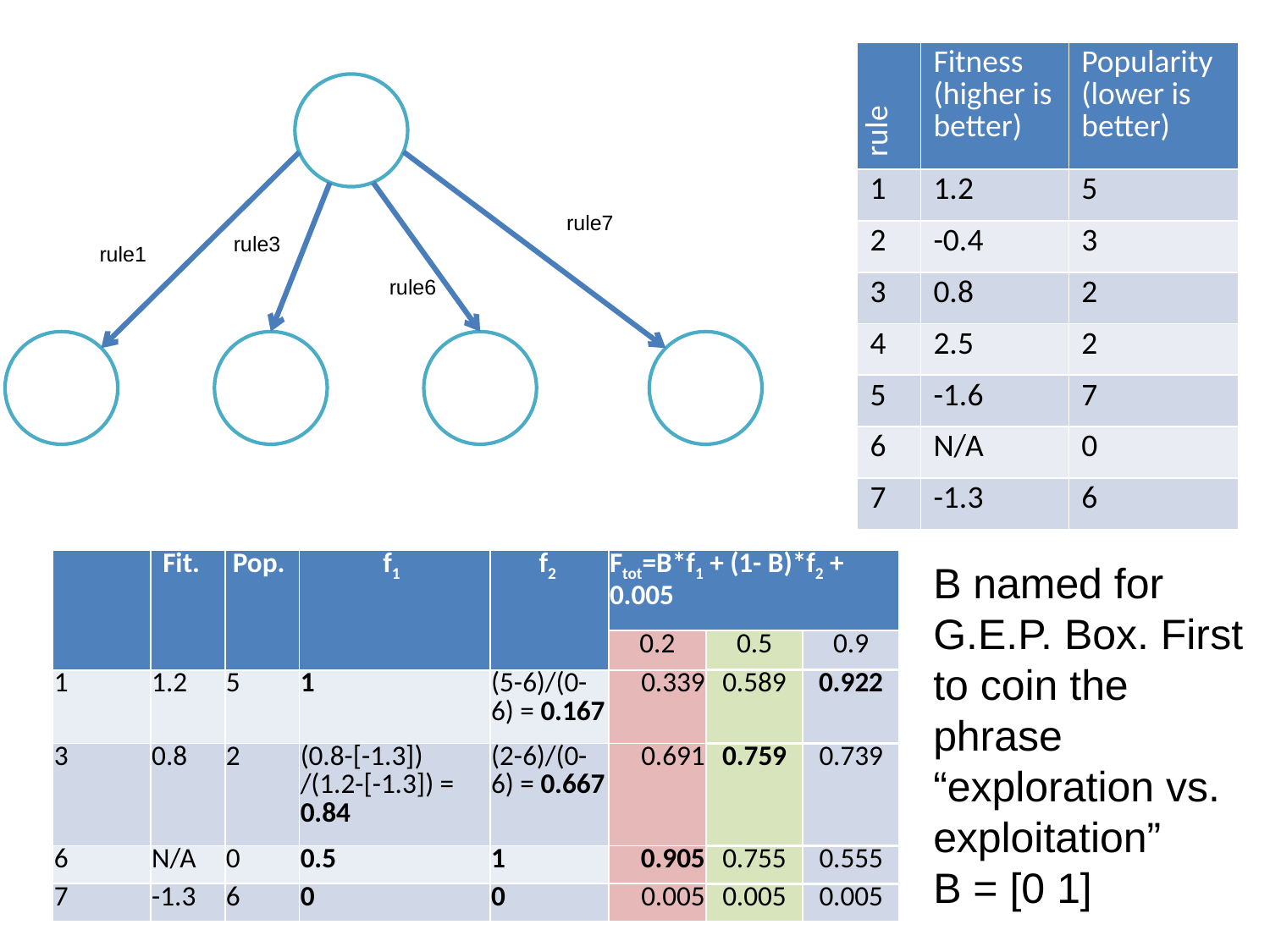

| rule | Fitness (higher is better) | Popularity (lower is better) |
| --- | --- | --- |
| 1 | 1.2 | 5 |
| 2 | -0.4 | 3 |
| 3 | 0.8 | 2 |
| 4 | 2.5 | 2 |
| 5 | -1.6 | 7 |
| 6 | N/A | 0 |
| 7 | -1.3 | 6 |

rule7
rule3
rule1
rule6

|  | Fit. | Pop. | f1 | f2 | Ftot=B\*f1 + (1- B)\*f2 + 0.005 |  |  |
| --- | --- | --- | --- | --- | --- | --- | --- |
|  |  |  |  |  | 0.2 | 0.5 | 0.9 |
| 1 | 1.2 | 5 | 1 | (5-6)/(0-6) = 0.167 | 0.339 | 0.589 | 0.922 |
| 3 | 0.8 | 2 | (0.8-[-1.3]) /(1.2-[-1.3]) = 0.84 | (2-6)/(0-6) = 0.667 | 0.691 | 0.759 | 0.739 |
| 6 | N/A | 0 | 0.5 | 1 | 0.905 | 0.755 | 0.555 |
| 7 | -1.3 | 6 | 0 | 0 | 0.005 | 0.005 | 0.005 |
B named for G.E.P. Box. First to coin the phrase “exploration vs. exploitation”
B = [0 1]